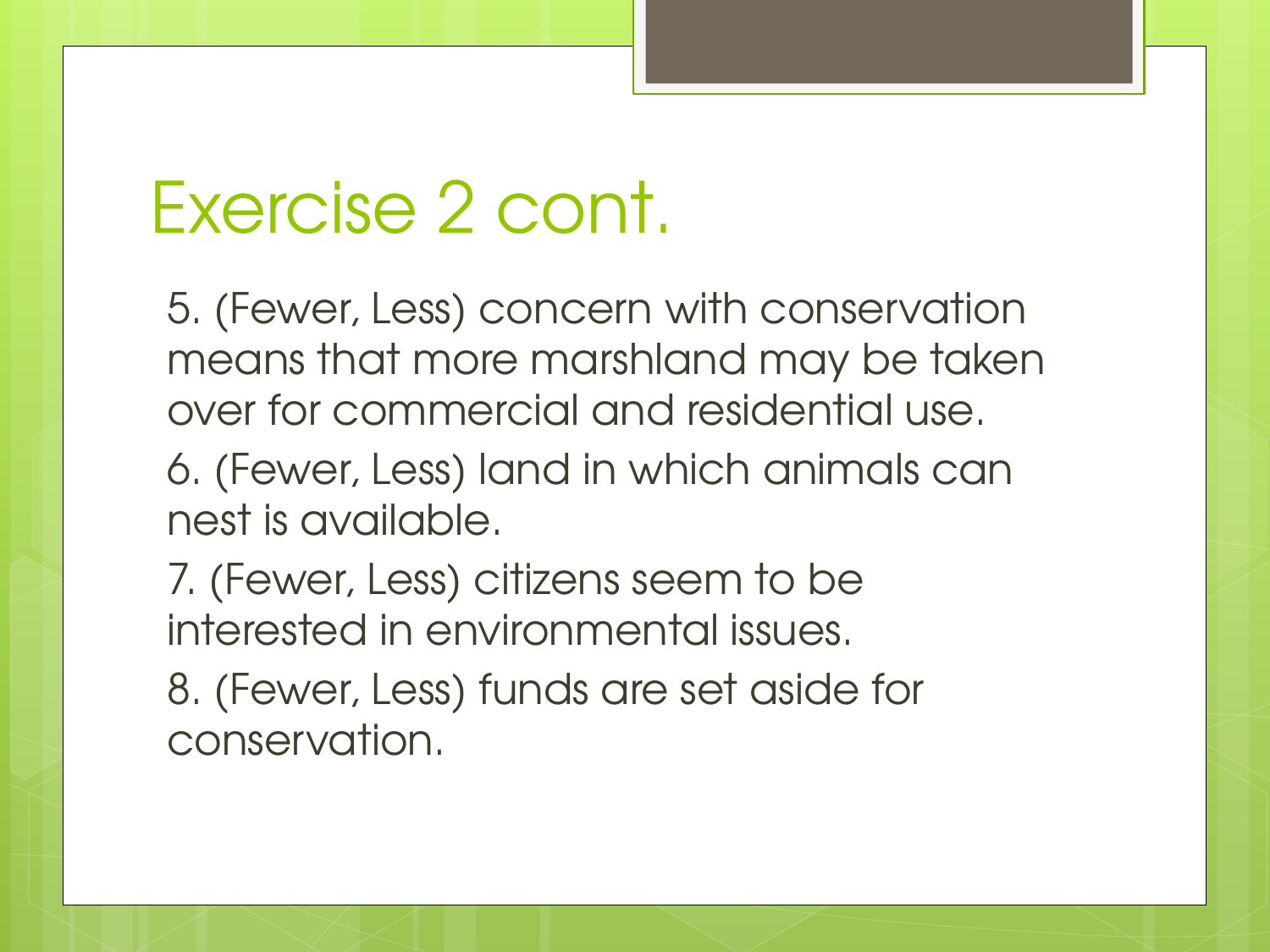

# Exercise 2 cont.
5. (Fewer, Less) concern with conservation means that more marshland may be taken over for commercial and residential use.
6. (Fewer, Less) land in which animals can nest is available.
7. (Fewer, Less) citizens seem to be interested in environmental issues.
8. (Fewer, Less) funds are set aside for conservation.